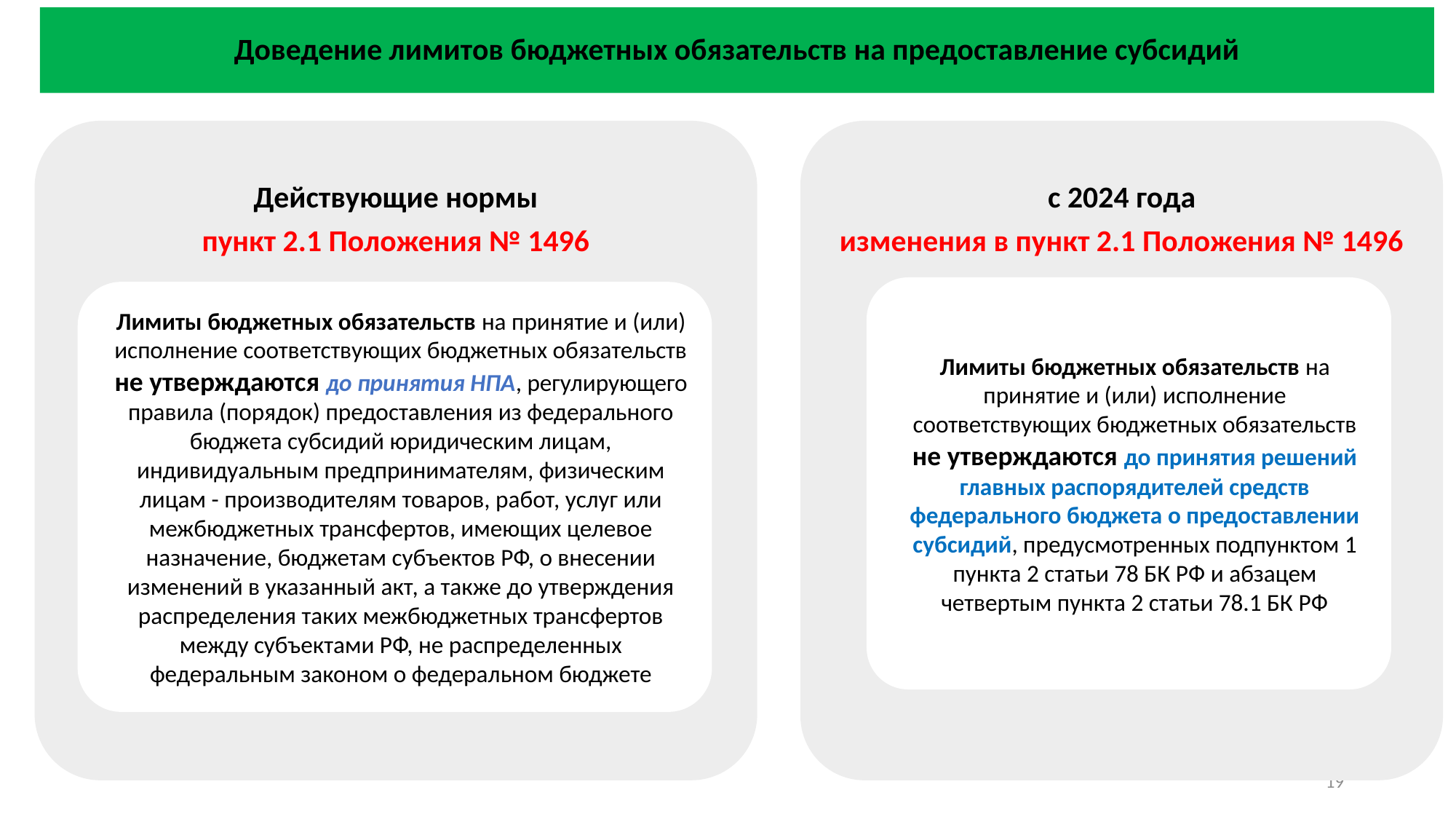

# Доведение лимитов бюджетных обязательств на предоставление субсидий
Действующие нормы
пункт 2.1 Положения № 1496

Лимиты бюджетных обязательств на принятие и (или) исполнение соответствующих бюджетных обязательств не утверждаются до принятия НПА, регулирующего правила (порядок) предоставления из федерального бюджета субсидий юридическим лицам, индивидуальным предпринимателям, физическим лицам - производителям товаров, работ, услуг или межбюджетных трансфертов, имеющих целевое назначение, бюджетам субъектов РФ, о внесении изменений в указанный акт, а также до утверждения распределения таких межбюджетных трансфертов между субъектами РФ, не распределенных федеральным законом о федеральном бюджете

с 2024 года
изменения в пункт 2.1 Положения № 1496
Лимиты бюджетных обязательств на принятие и (или) исполнение соответствующих бюджетных обязательств не утверждаются до принятия решений главных распорядителей средств федерального бюджета о предоставлении субсидий, предусмотренных подпунктом 1 пункта 2 статьи 78 БК РФ и абзацем четвертым пункта 2 статьи 78.1 БК РФ

19